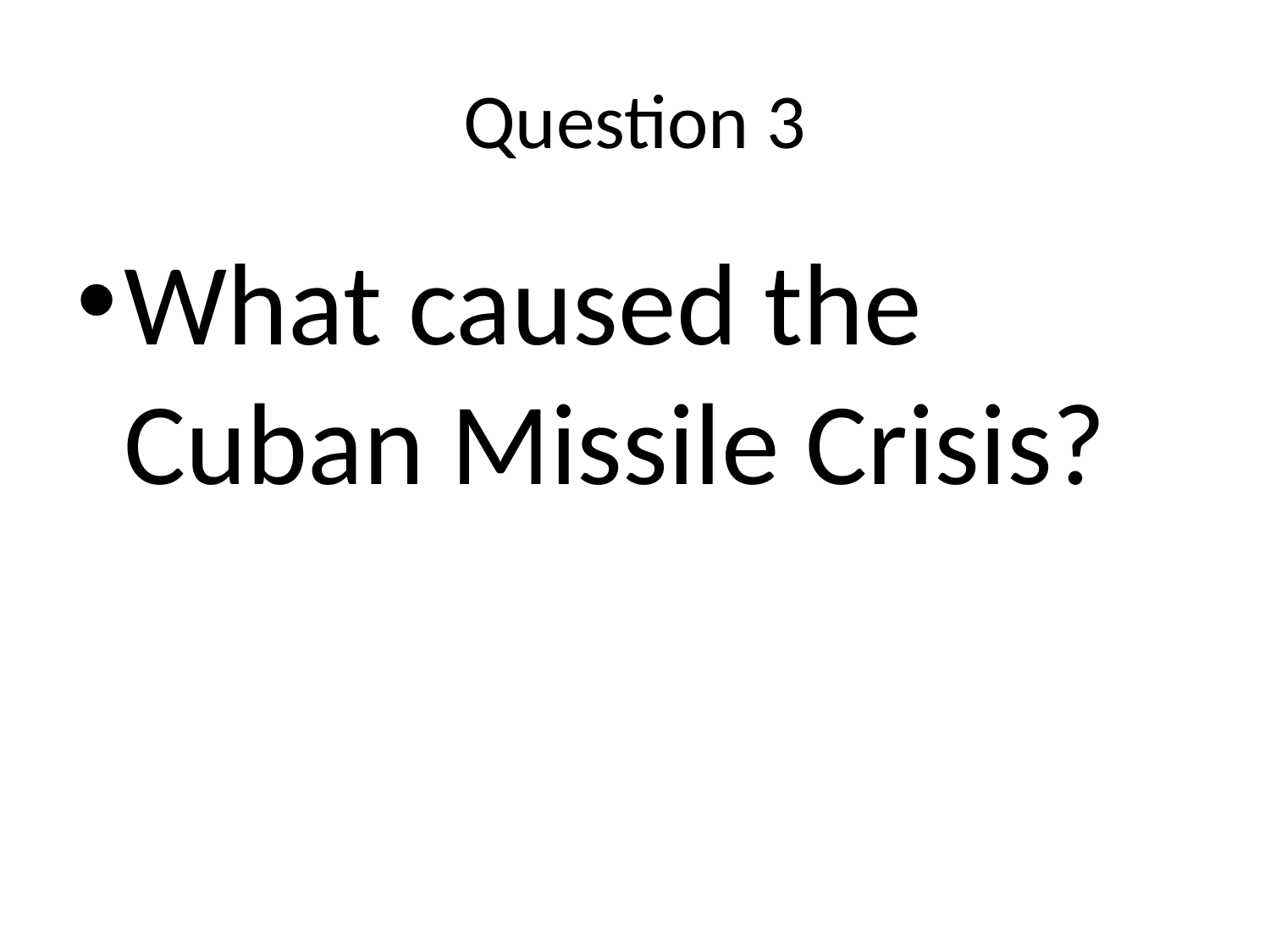

# Question 3
What caused the Cuban Missile Crisis?